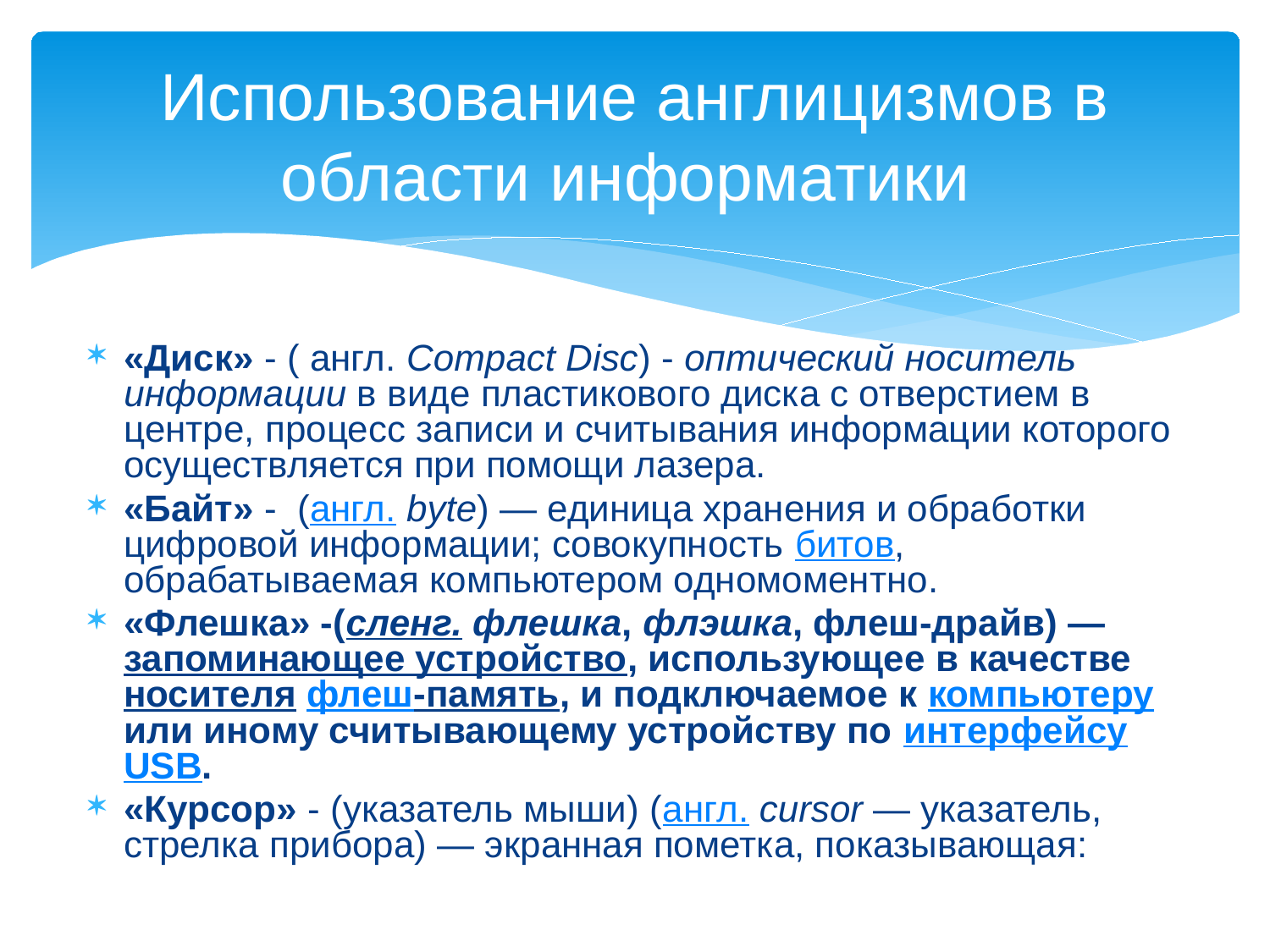

# Использование англицизмов в области информатики
«Диск» - ( англ. Compact Disc) - оптический носитель информации в виде пластикового диска с отверстием в центре, процесс записи и считывания информации которого осуществляется при помощи лазера.
«Байт» -  (англ. byte) — единица хранения и обработки цифровой информации; совокупность битов, обрабатываемая компьютером одномоментно.
«Флешка» -(сленг. флешка, флэшка, флеш-драйв) — запоминающее устройство, использующее в качестве носителя флеш-память, и подключаемое к компьютеру или иному считывающему устройству по интерфейсу USB.
«Курсор» - (указатель мыши) (англ. cursor — указатель, стрелка прибора) — экранная пометка, показывающая: